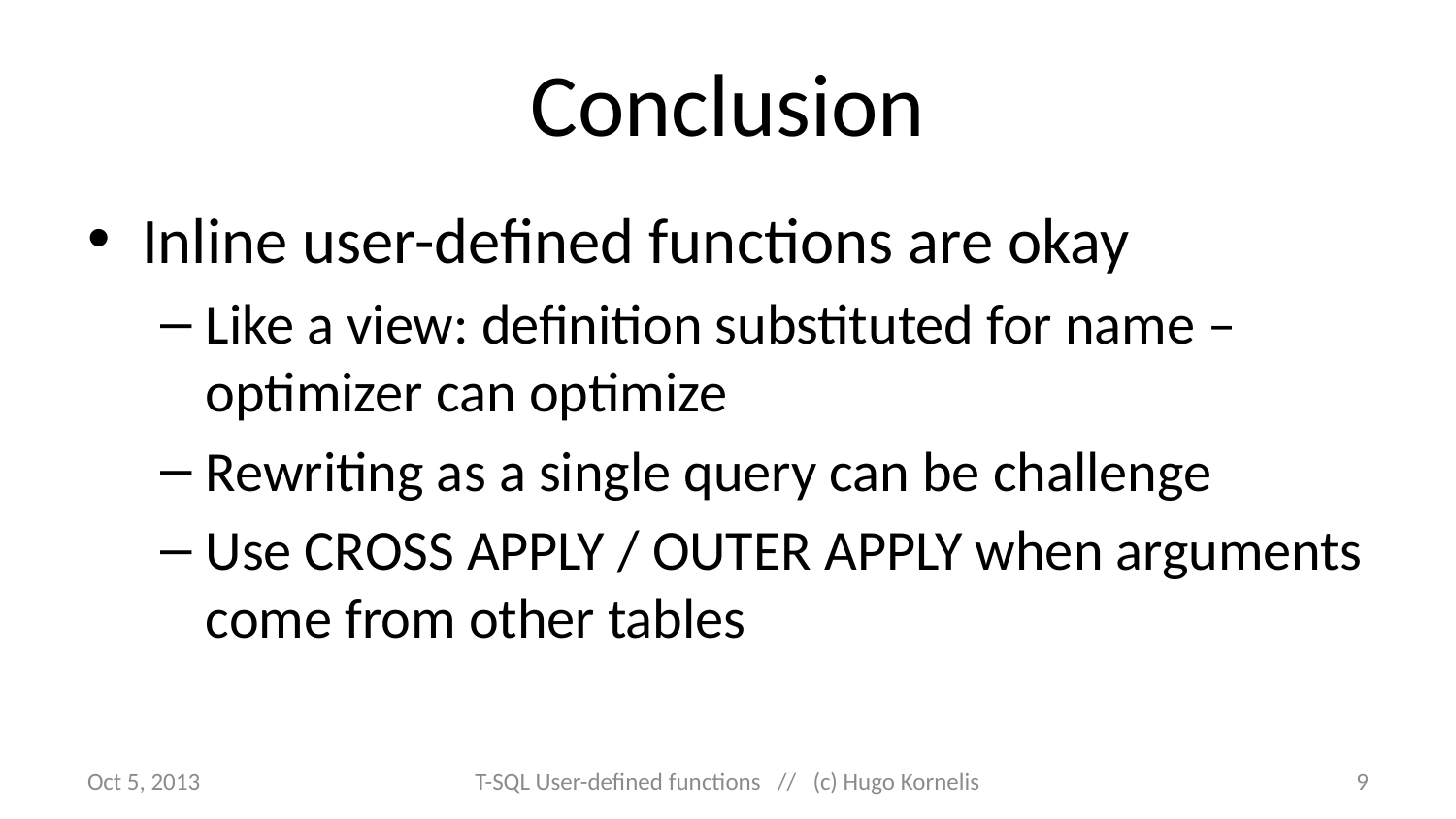

# Conclusion
Inline user-defined functions are okay
Like a view: definition substituted for name – optimizer can optimize
Rewriting as a single query can be challenge
Use CROSS APPLY / OUTER APPLY when arguments come from other tables
Oct 5, 2013
T-SQL User-defined functions   //   (c) Hugo Kornelis
9